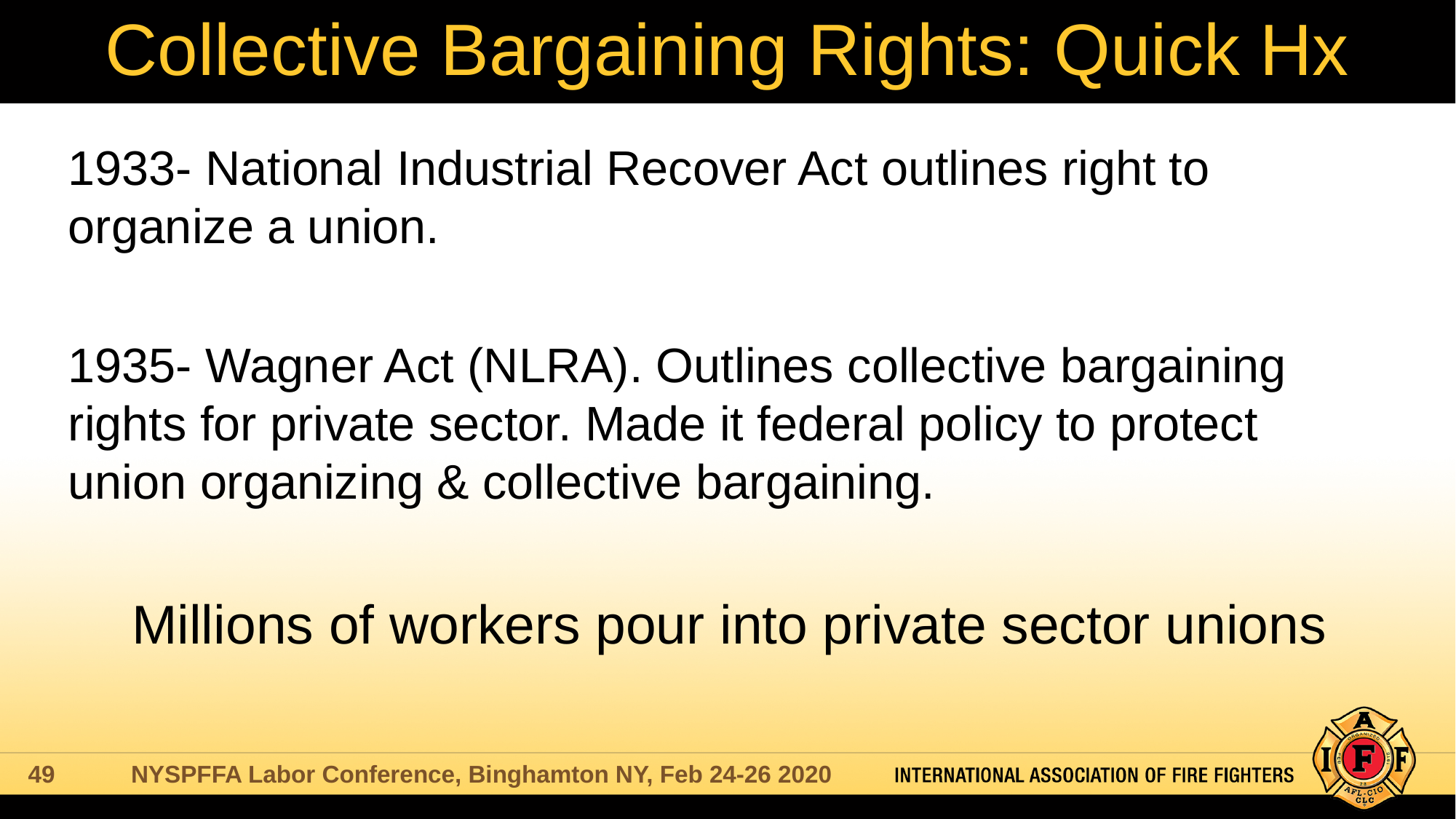

# Collective Bargaining Rights: Quick Hx
1933- National Industrial Recover Act outlines right to organize a union.

1935- Wagner Act (NLRA). Outlines collective bargaining rights for private sector. Made it federal policy to protect union organizing & collective bargaining.

Millions of workers pour into private sector unions

NYSPFFA Labor Conference, Binghamton NY, Feb 24-26 2020